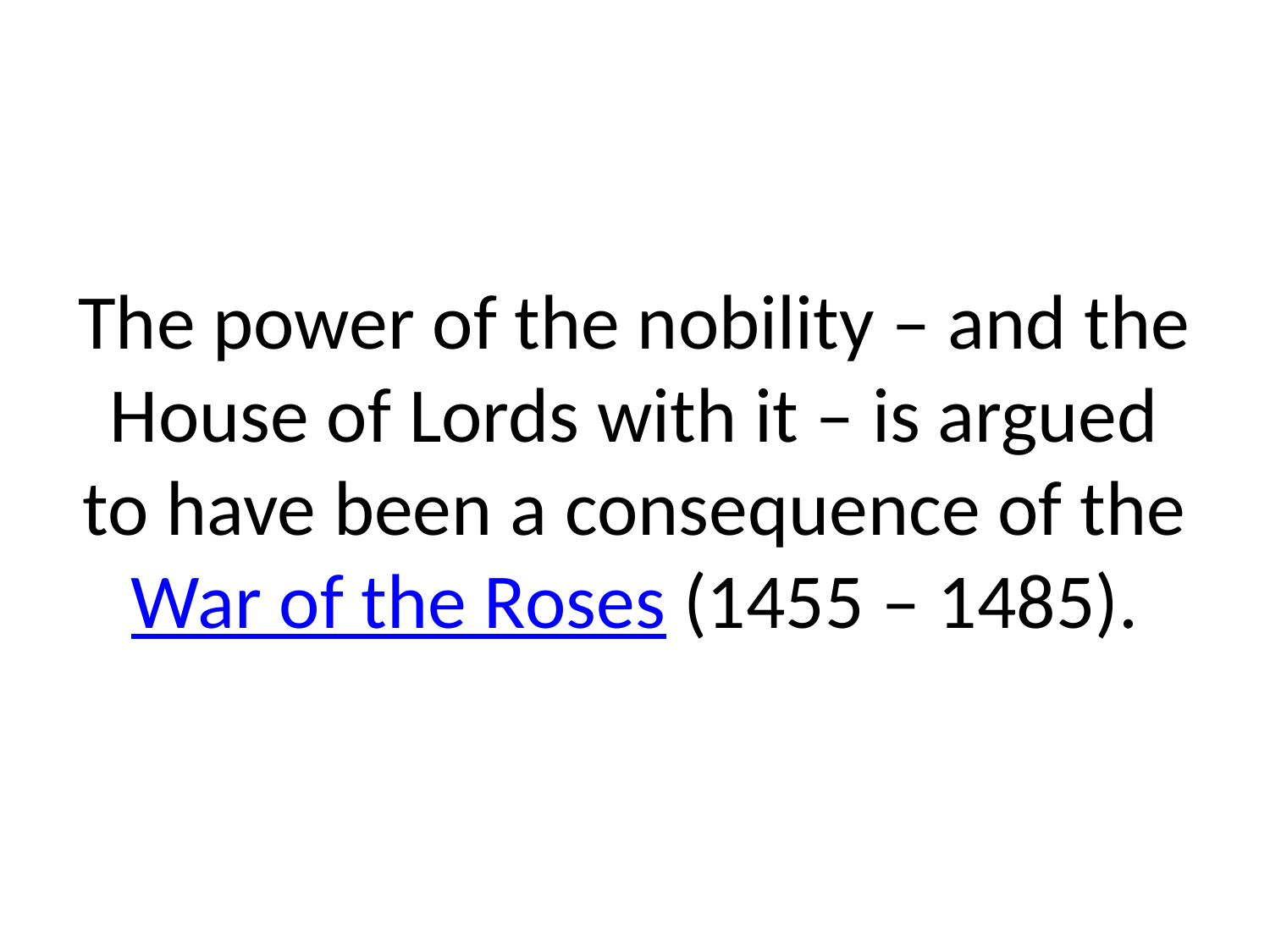

# The power of the nobility – and the House of Lords with it – is argued to have been a consequence of the War of the Roses (1455 – 1485).